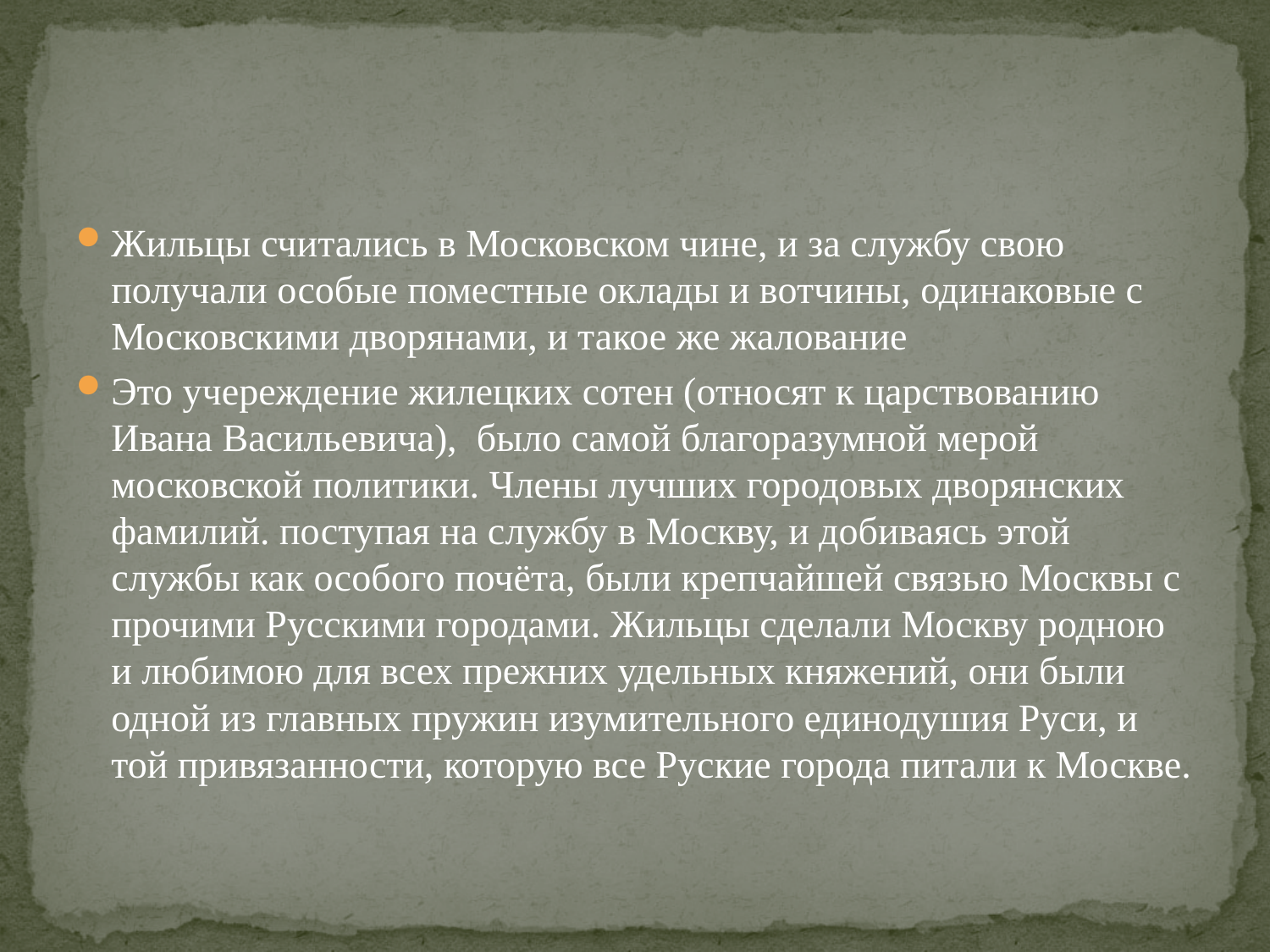

#
Жильцы считались в Московском чине, и за службу свою получали особые поместные оклады и вотчины, одинаковые с Московскими дворянами, и такое же жалование
Это учереждение жилецких сотен (относят к царствованию Ивана Васильевича),  было самой благоразумной мерой московской политики. Члены лучших городовых дворянских фамилий. поступая на службу в Москву, и добиваясь этой службы как особого почёта, были крепчайшей связью Москвы с прочими Русскими городами. Жильцы сделали Москву родною и любимою для всех прежних удельных княжений, они были одной из главных пружин изумительного единодушия Руси, и той привязанности, которую все Руские города питали к Москве.